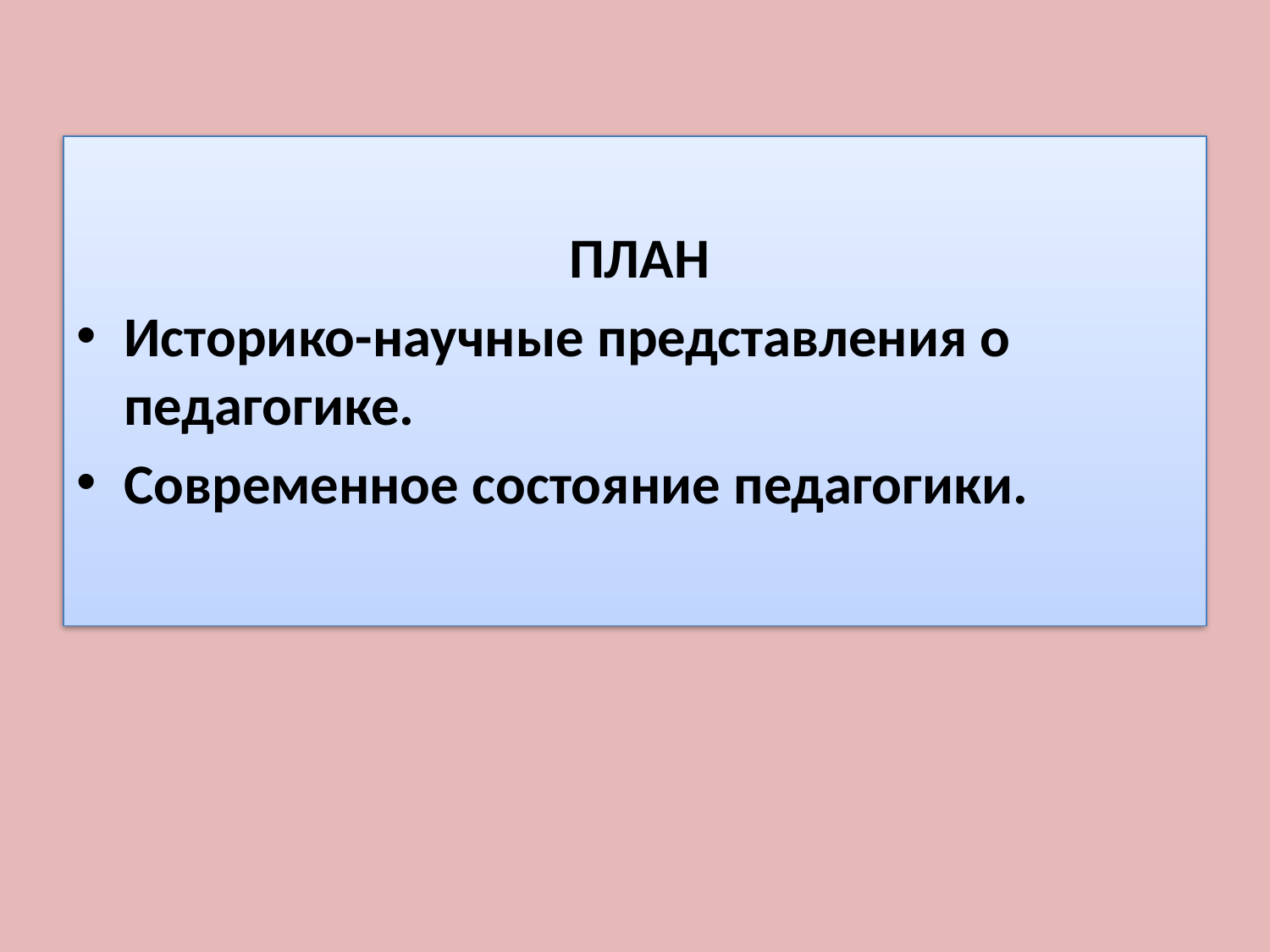

ПЛАН
Историко-научные представления о педагогике.
Современное состояние педагогики.